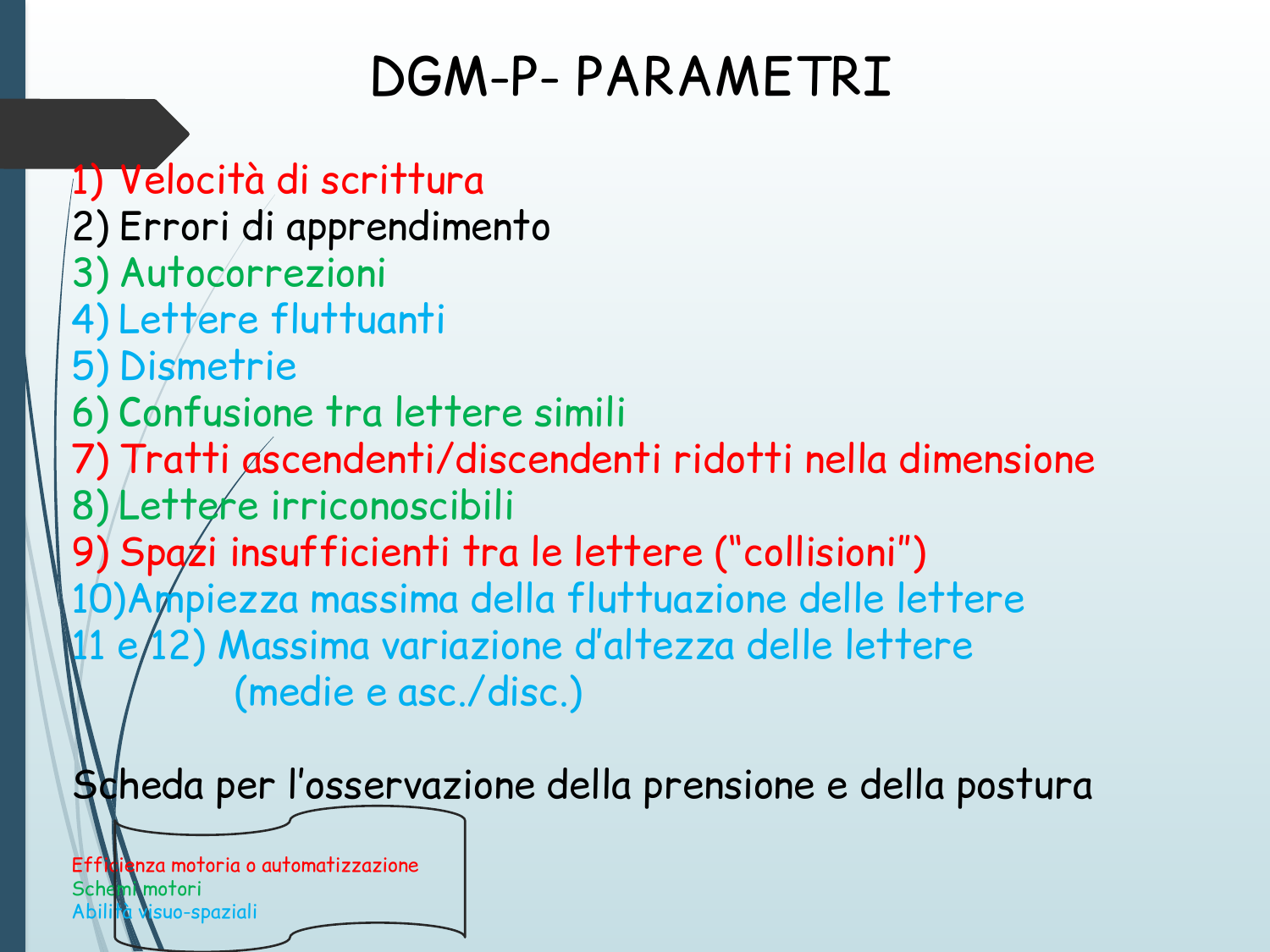

DGM-P- parametri
Velocità di scrittura
Errori di apprendimento
Autocorrezioni
Lettere fluttuanti
Dismetrie
Confusione tra lettere simili
Tratti ascendenti/discendenti ridotti nella dimensione
Lettere irriconoscibili
Spazi insufficienti tra le lettere (“collisioni”)
Ampiezza massima della fluttuazione delle lettere
11 e 12) Massima variazione d’altezza delle lettere
              (medie e asc./disc.)

Scheda per l’osservazione della prensione e della postura

Efficienza motoria o automatizzazione
Schemi motori
Abilità visuo-spaziali